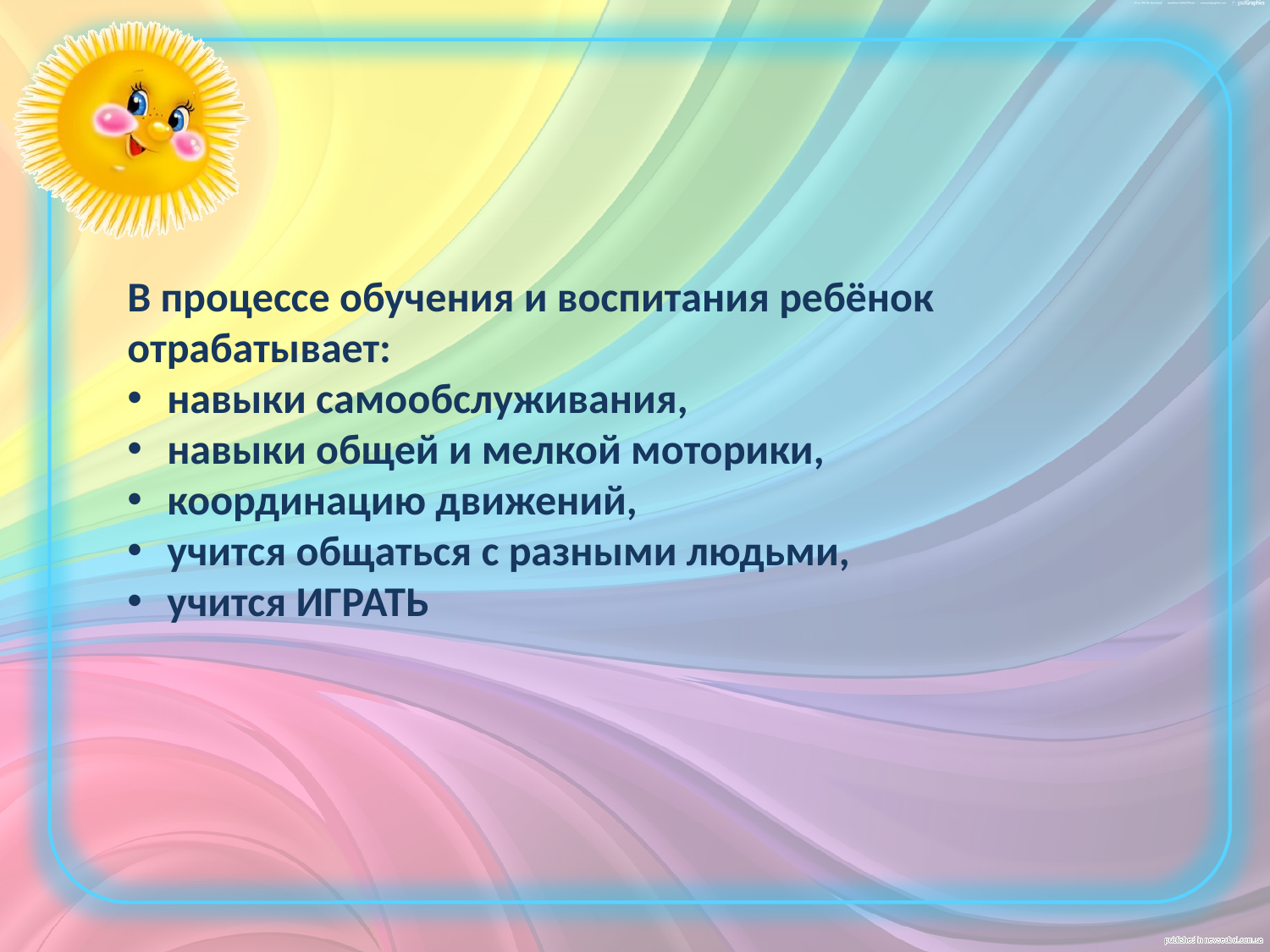

В процессе обучения и воспитания ребёнок отрабатывает:
навыки самообслуживания,
навыки общей и мелкой моторики,
координацию движений,
учится общаться с разными людьми,
учится ИГРАТЬ